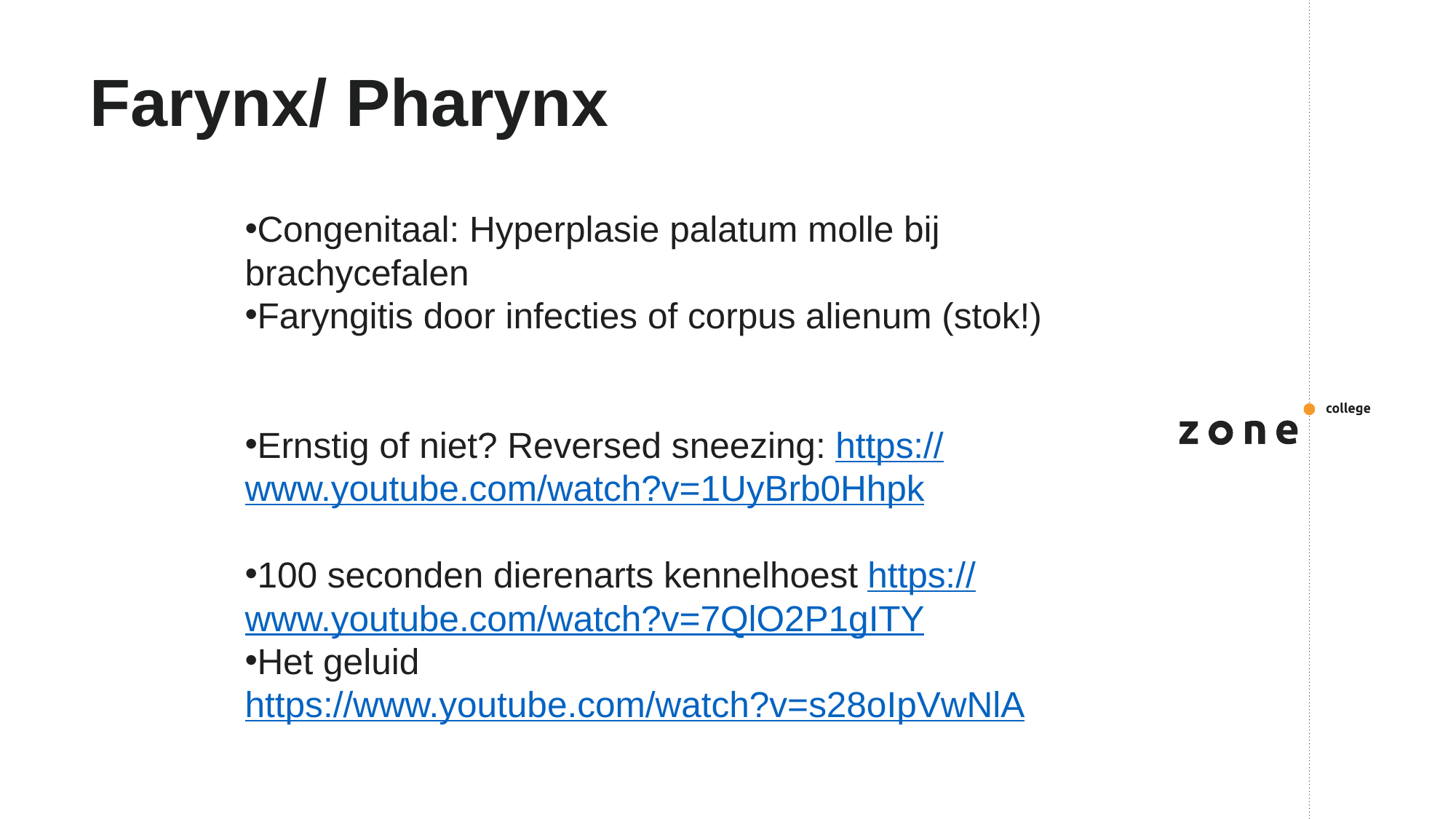

# Farynx/ Pharynx
Congenitaal: Hyperplasie palatum molle bij brachycefalen
Faryngitis door infecties of corpus alienum (stok!)

Ernstig of niet? Reversed sneezing: https://www.youtube.com/watch?v=1UyBrb0Hhpk

100 seconden dierenarts kennelhoest https://www.youtube.com/watch?v=7QlO2P1gITY
Het geluid  https://www.youtube.com/watch?v=s28oIpVwNlA